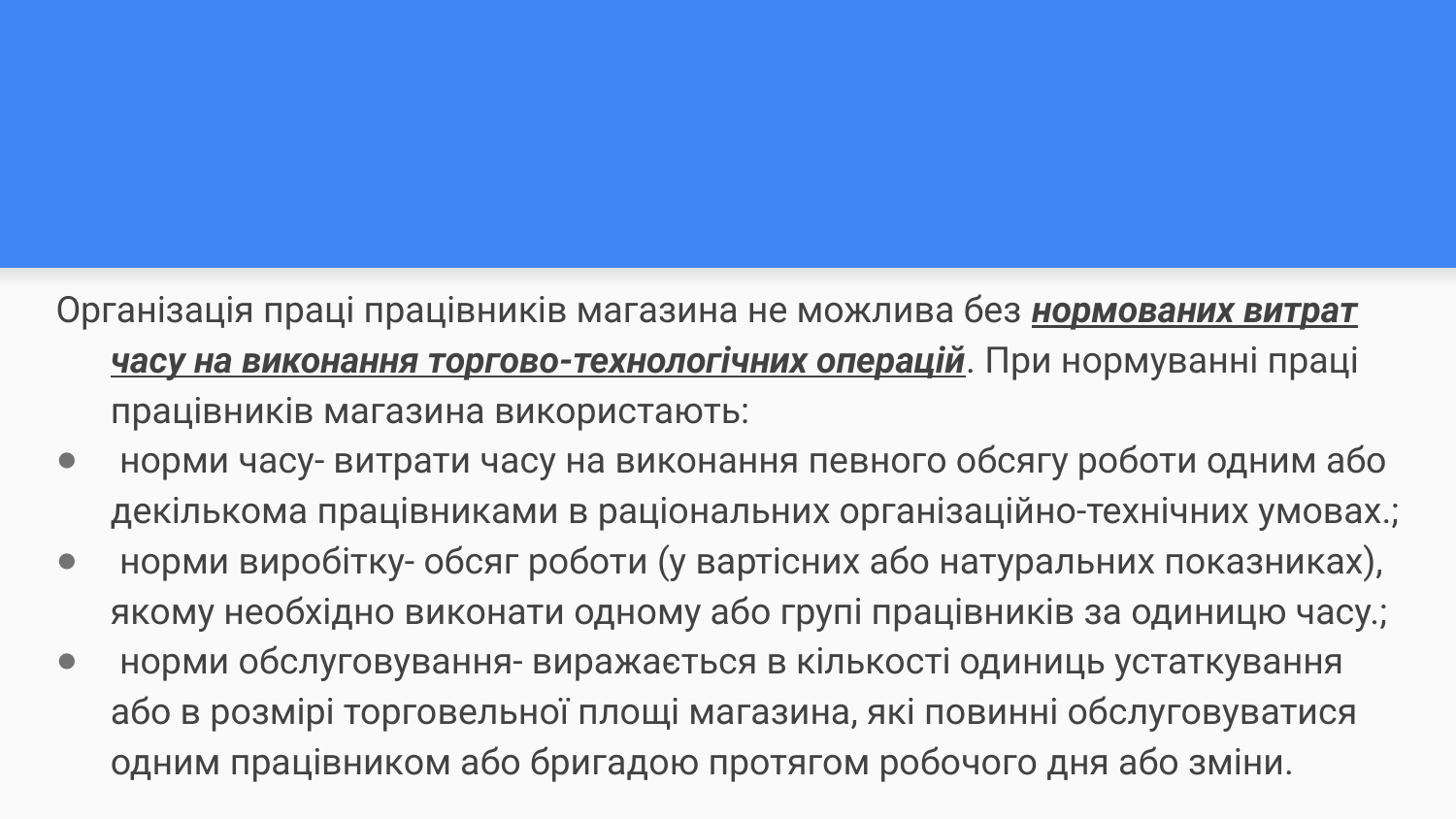

#
Організація праці працівників магазина не можлива без нормованих витрат часу на виконання торгово-технологічних операцій. При нормуванні праці працівників магазина використають:
 норми часу- витрати часу на виконання певного обсягу роботи одним або декількома працівниками в раціональних організаційно-технічних умовах.;
 норми виробітку- обсяг роботи (у вартісних або натуральних показниках), якому необхідно виконати одному або групі працівників за одиницю часу.;
 норми обслуговування- виражається в кількості одиниць устаткування або в розмірі торговельної площі магазина, які повинні обслуговуватися одним працівником або бригадою протягом робочого дня або зміни.